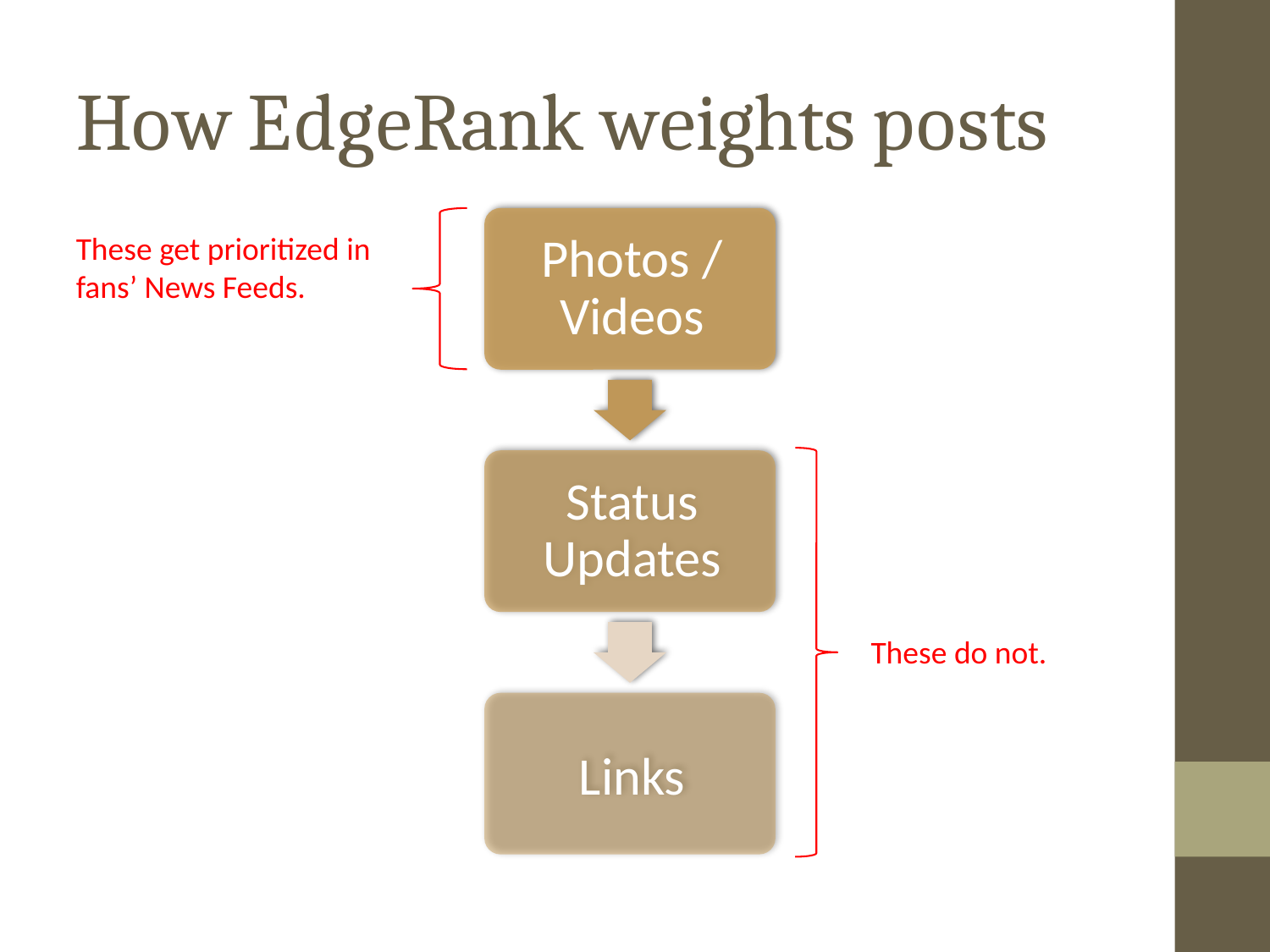

# How EdgeRank weights posts
Photos / Videos

Status Updates

Links

These get prioritized in fans’ News Feeds.

These do not.